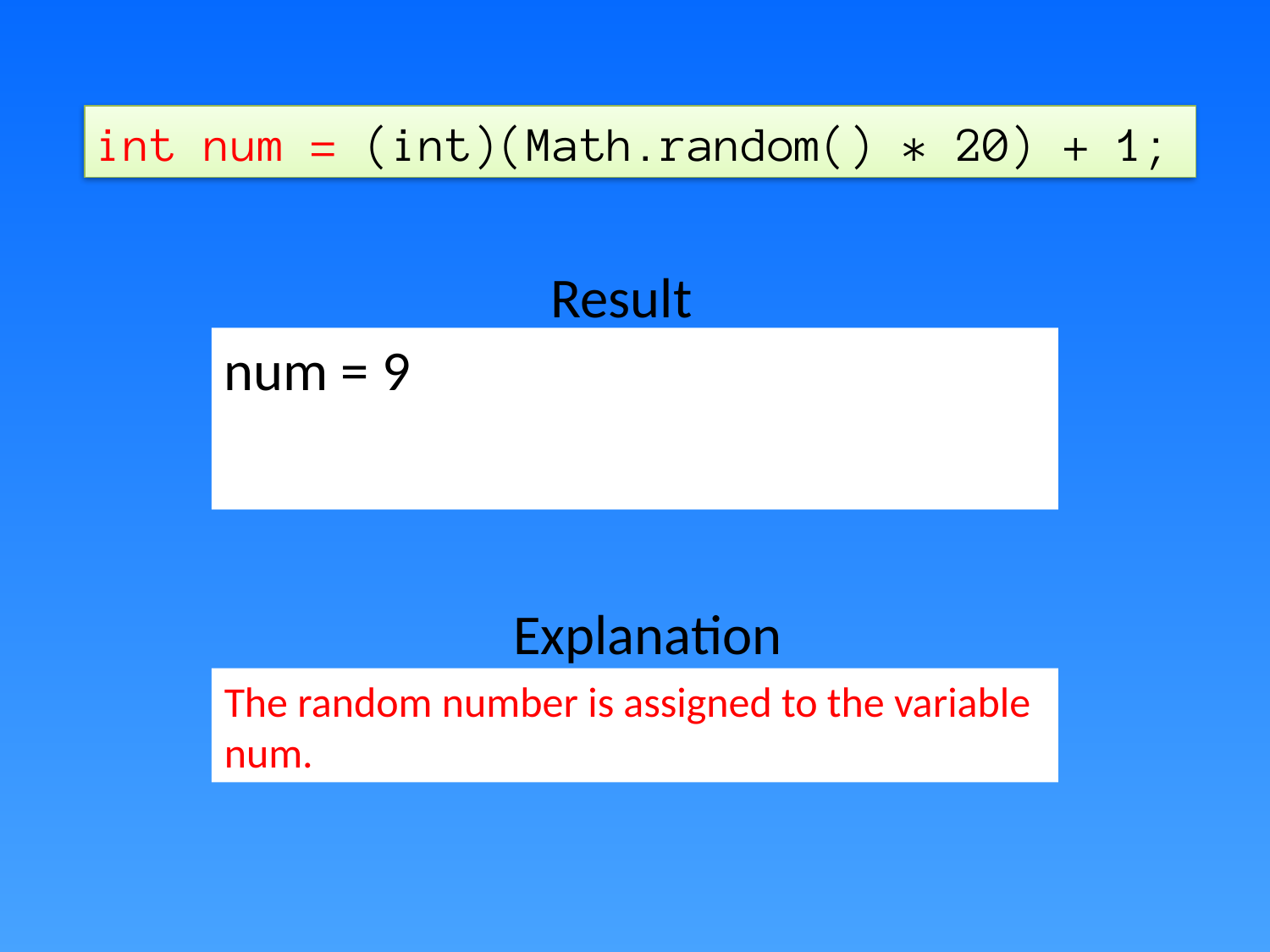

int num = (int)(Math.random() * 20) + 1;
Result
num = 9

Explanation
The random number is assigned to the variable num.